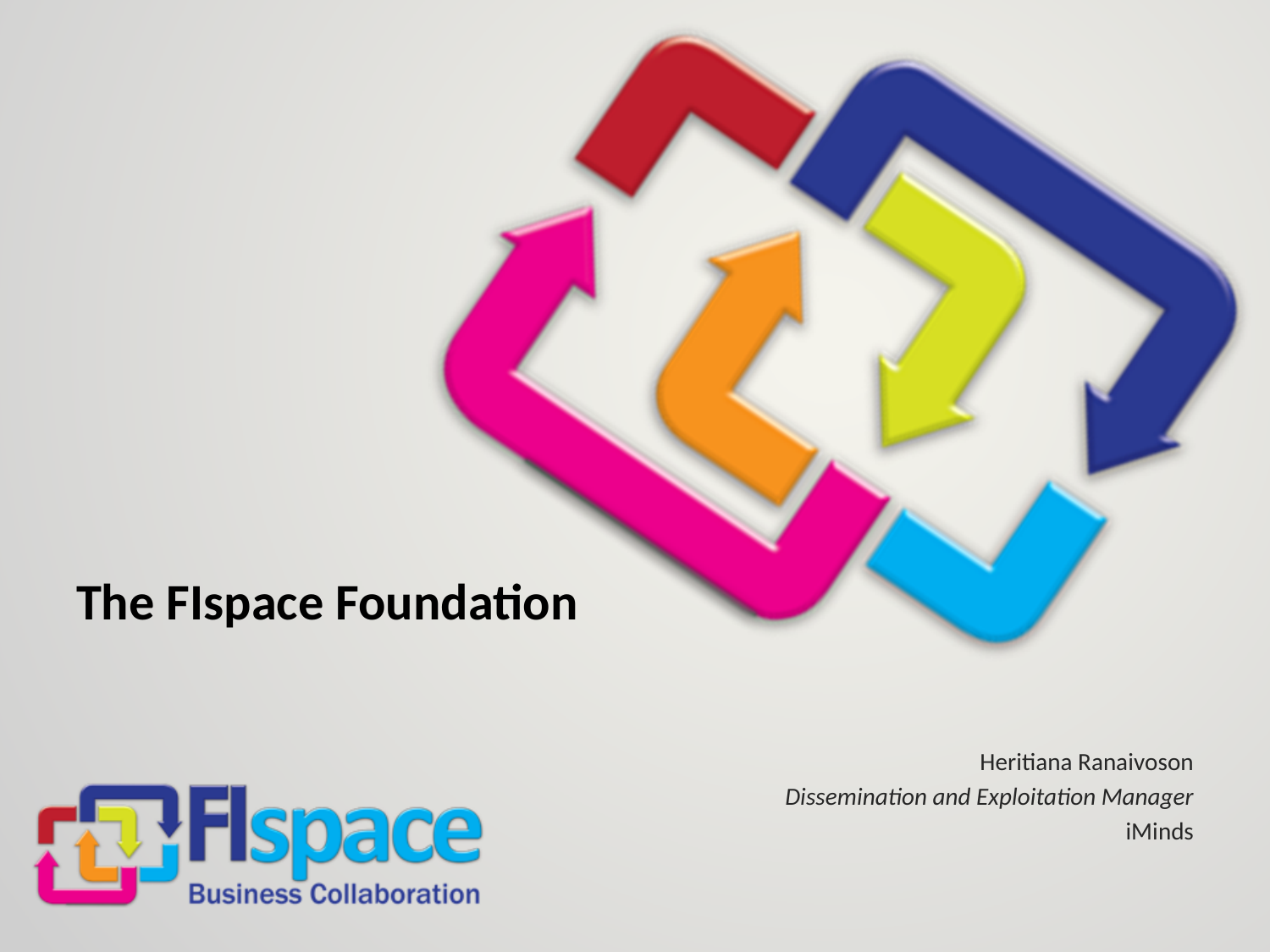

# The FIspace Foundation
Heritiana Ranaivoson
Dissemination and Exploitation Manager
iMinds